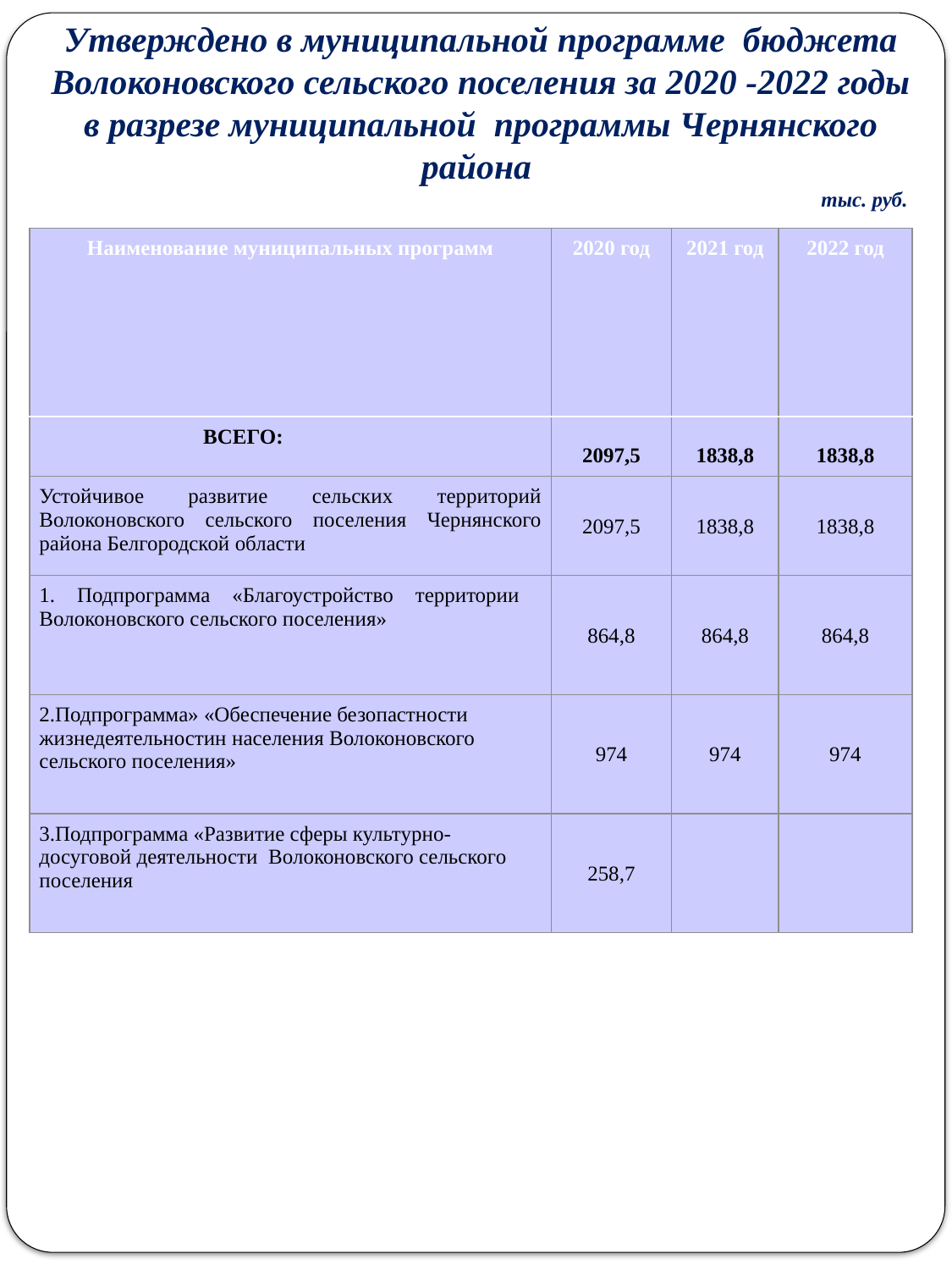

Утверждено в муниципальной программе  бюджета Волоконовского сельского поселения за 2020 -2022 годы в разрезе муниципальной  программы Чернянского района
                                                                                                                                                 тыс. руб.
| Наименование муниципальных программ | 2020 год | 2021 год | 2022 год |
| --- | --- | --- | --- |
| ВСЕГО: | 2097,5 | 1838,8 | 1838,8 |
| Устойчивое развитие сельских территорий Волоконовского сельского поселения Чернянского района Белгородской области | 2097,5 | 1838,8 | 1838,8 |
| 1. Подпрограмма «Благоустройство территории Волоконовского сельского поселения» | 864,8 | 864,8 | 864,8 |
| 2.Подпрограмма» «Обеспечение безопастности жизнедеятельностин населения Волоконовского сельского поселения» | 974 | 974 | 974 |
| 3.Подпрограмма «Развитие сферы культурно-досуговой деятельности Волоконовского сельского поселения | 258,7 |  |  |